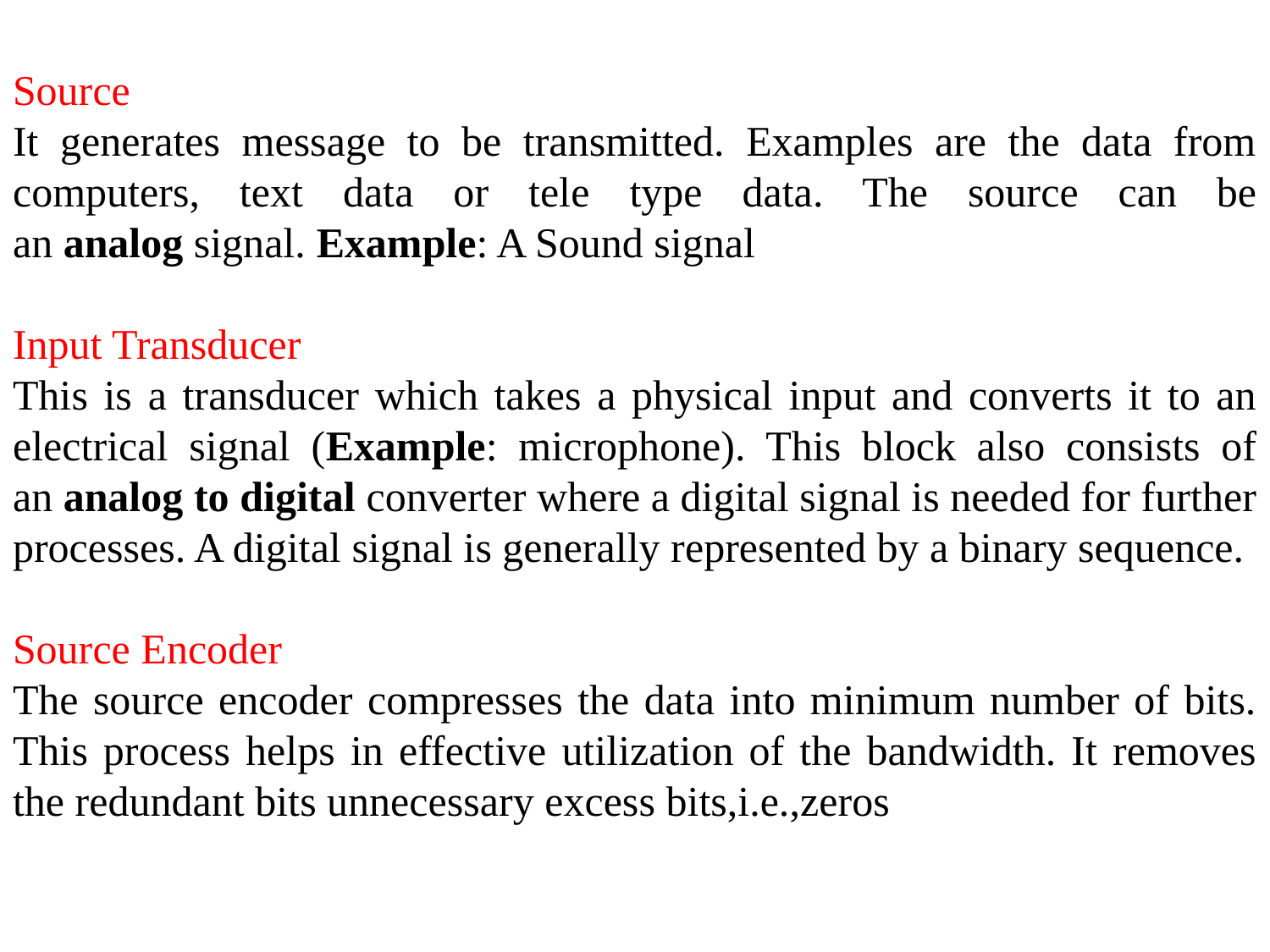

Source
It generates message to be transmitted. Examples are the data from computers, text data or tele type data. The source can be an analog signal. Example: A Sound signal

Input Transducer
This is a transducer which takes a physical input and converts it to an electrical signal (Example: microphone). This block also consists of an analog to digital converter where a digital signal is needed for further processes. A digital signal is generally represented by a binary sequence.

Source Encoder
The source encoder compresses the data into minimum number of bits. This process helps in effective utilization of the bandwidth. It removes the redundant bits unnecessary excess bits,i.e.,zeros